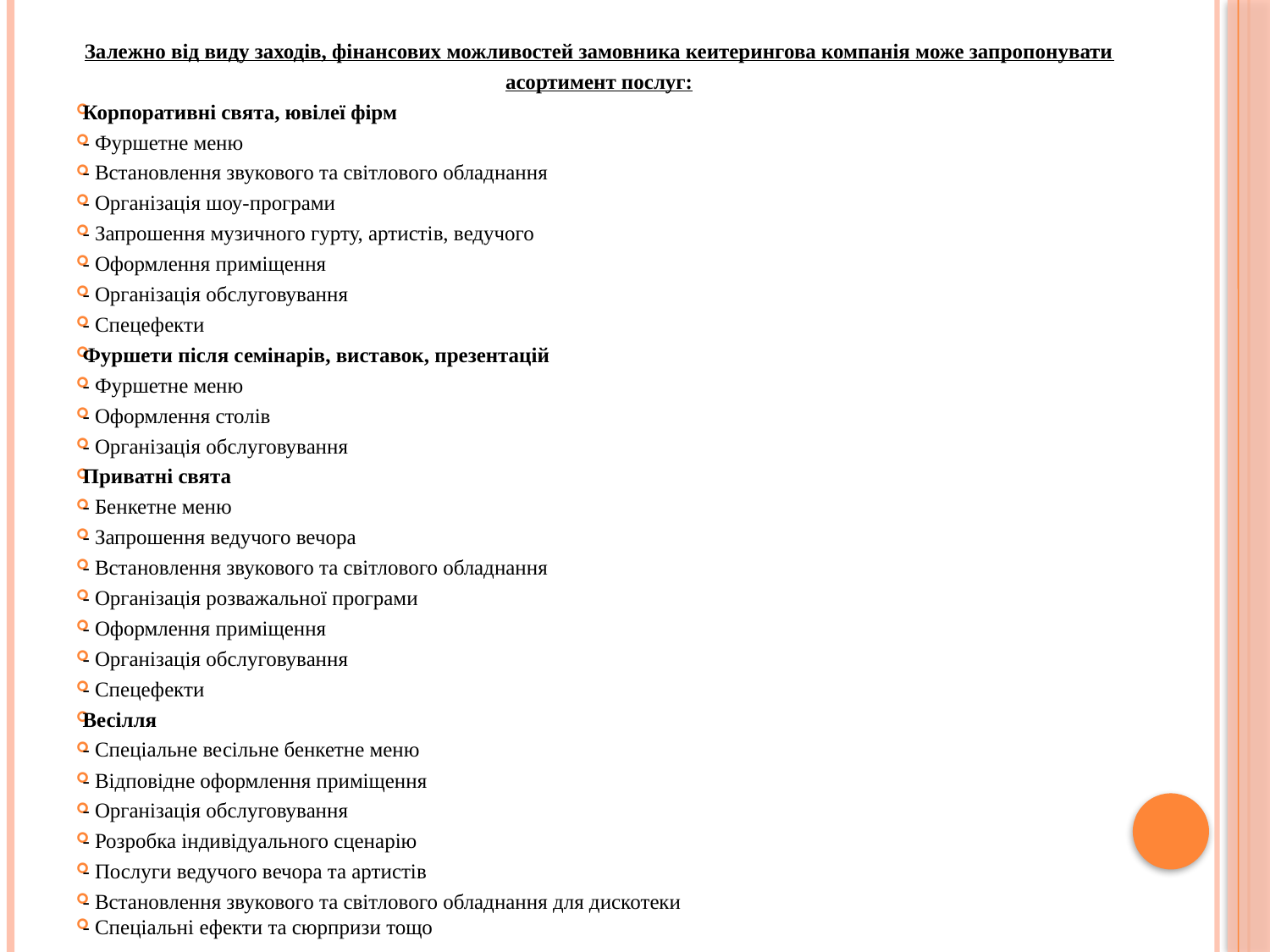

Залежно від виду заходів, фінансових можливостей замовника кеитерингова компанія може запропонувати асортимент послуг:
Корпоративні свята, ювілеї фірм
- Фуршетне меню
- Встановлення звукового та світлового обладнання
- Організація шоу-програми
- Запрошення музичного гурту, артистів, ведучого
- Оформлення приміщення
- Організація обслуговування
- Спецефекти
Фуршети після семінарів, виставок, презентацій
- Фуршетне меню
- Оформлення столів
- Організація обслуговування
Приватні свята
- Бенкетне меню
- Запрошення ведучого вечора
- Встановлення звукового та світлового обладнання
- Організація розважальної програми
- Оформлення приміщення
- Організація обслуговування
- Спецефекти
Весілля
- Спеціальне весільне бенкетне меню
- Відповідне оформлення приміщення
- Організація обслуговування
- Розробка індивідуального сценарію
- Послуги ведучого вечора та артистів
- Встановлення звукового та світлового обладнання для дискотеки
- Спеціальні ефекти та сюрпризи тощо